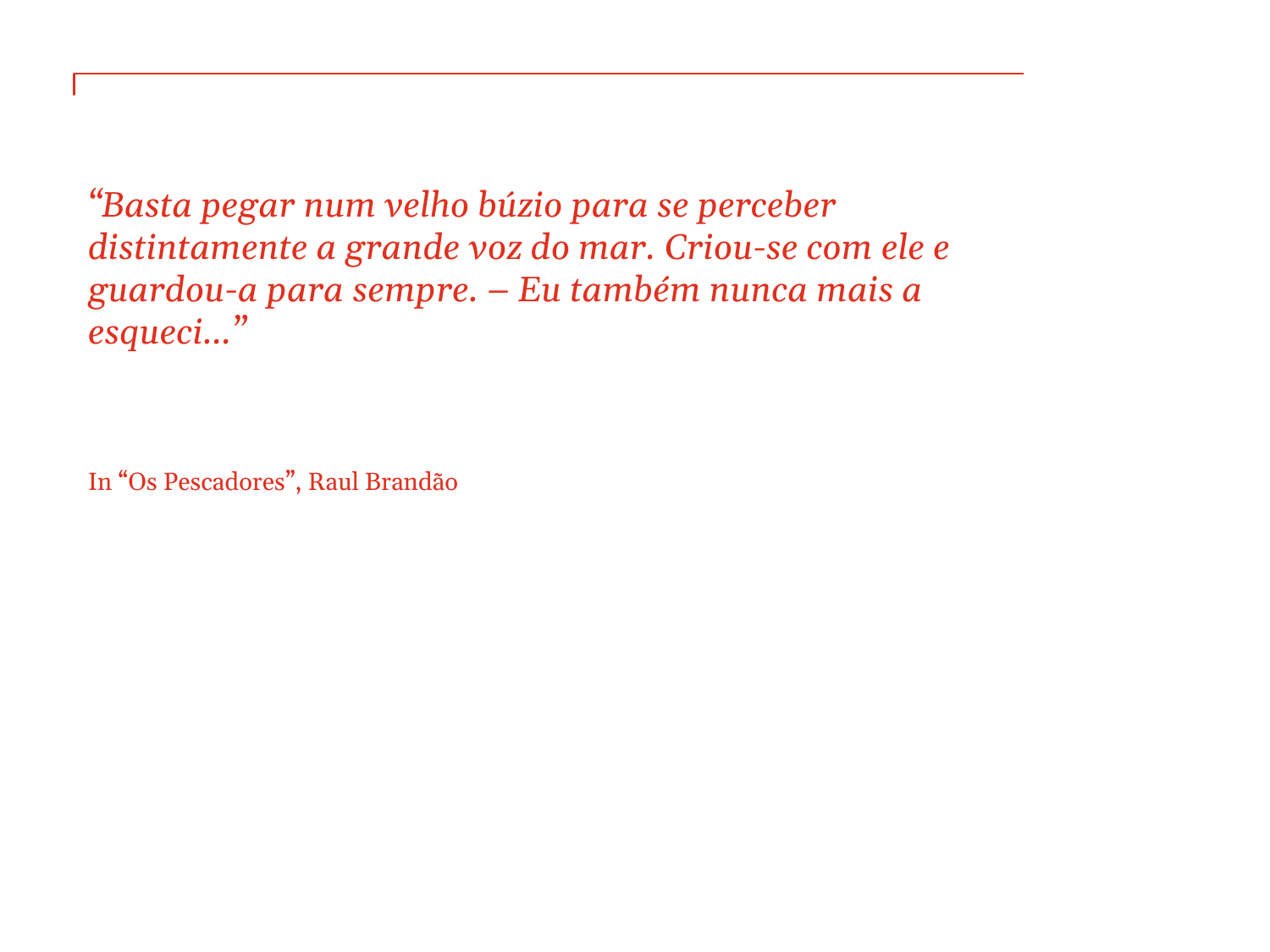

“Basta pegar num velho búzio para se perceber distintamente a grande voz do mar. Criou-se com ele e guardou-a para sempre. – Eu também nunca mais a esqueci...”

In “Os Pescadores”, Raul Brandão